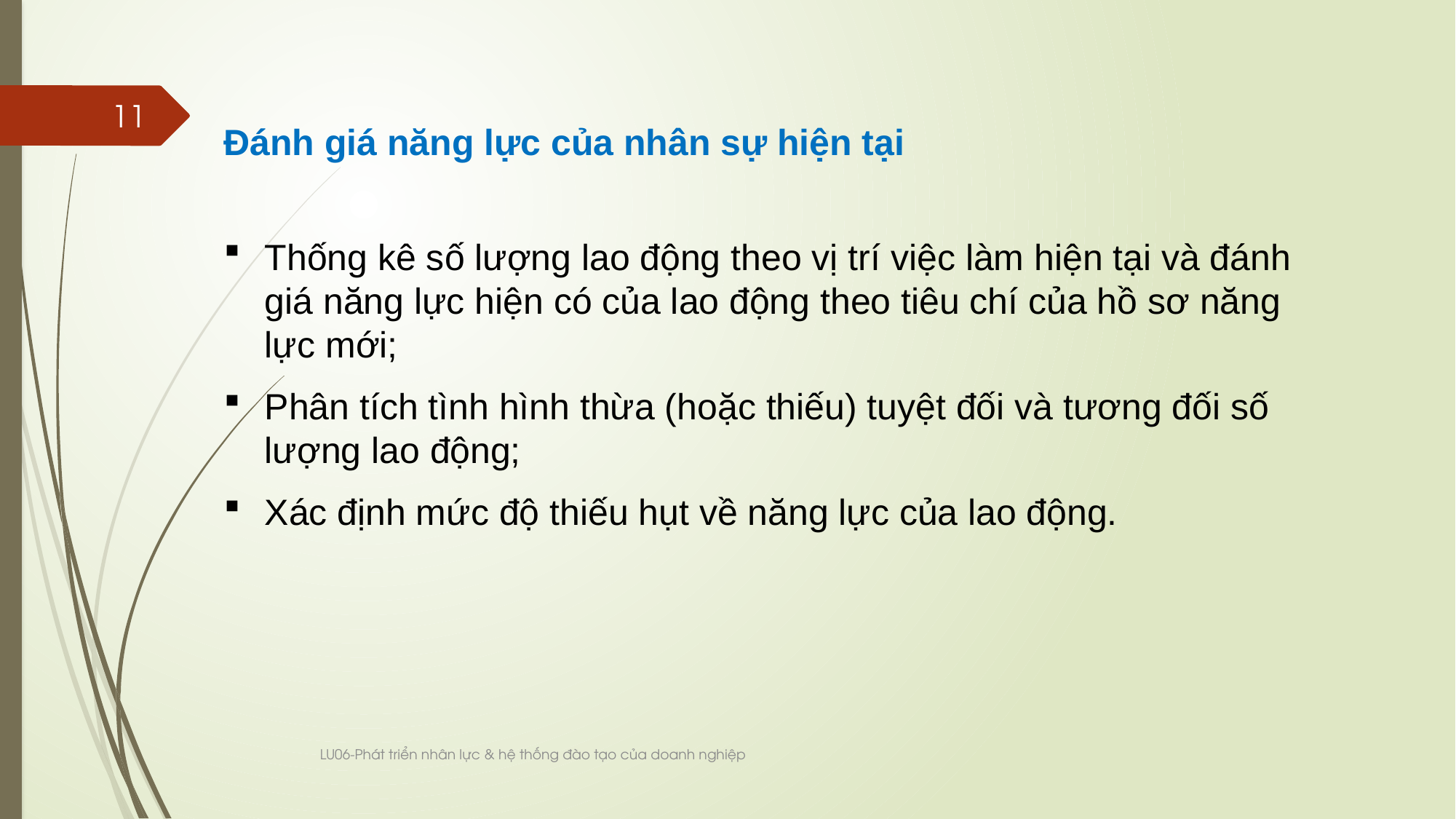

Đánh giá năng lực của nhân sự hiện tại

Thống kê số lượng lao động theo vị trí việc làm hiện tại và đánh giá năng lực hiện có của lao động theo tiêu chí của hồ sơ năng lực mới;
Phân tích tình hình thừa (hoặc thiếu) tuyệt đối và tương đối số lượng lao động;
Xác định mức độ thiếu hụt về năng lực của lao động.

11
LU06-Phát triển nhân lực & hệ thống đào tạo của doanh nghiệp